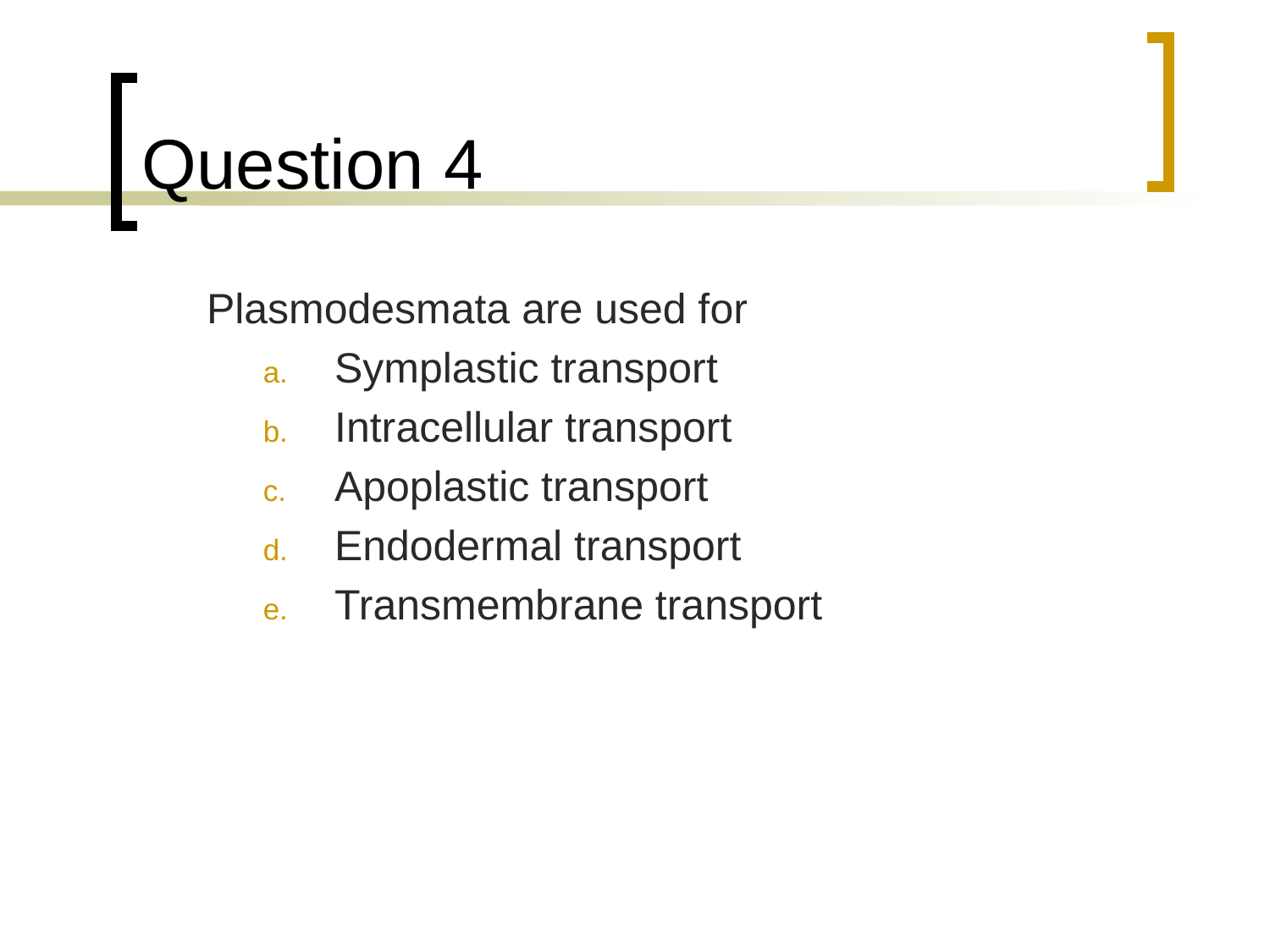

# Question 4
	Plasmodesmata are used for
Symplastic transport
Intracellular transport
Apoplastic transport
Endodermal transport
Transmembrane transport